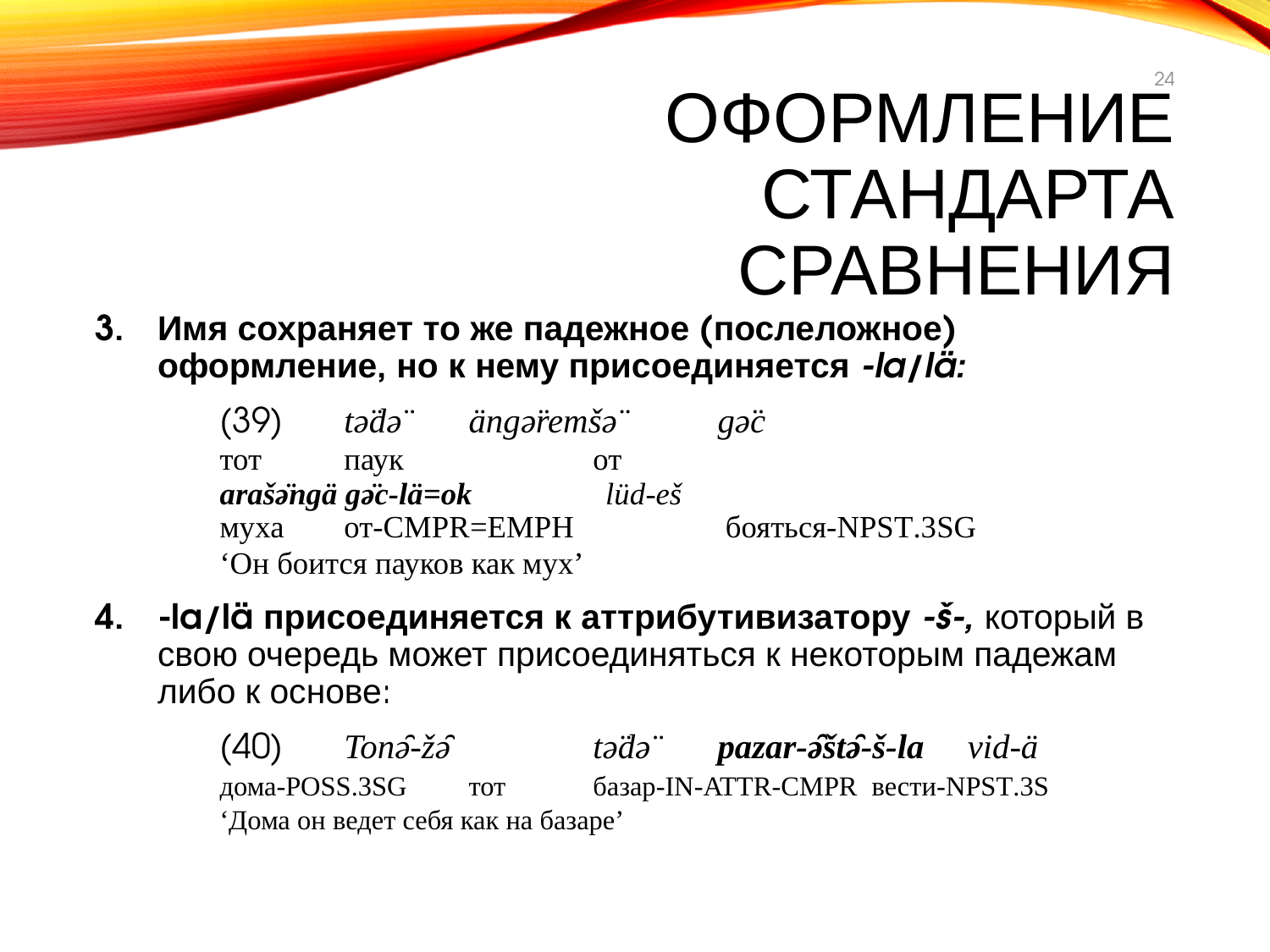

24
# Оформление стандарта сравнения
Имя сохраняет то же падежное (послеложное) оформление, но к нему присоединяется -la/lä:
	(39)	tə̈də̈ 	ängə̈remšə̈ 	gə̈c
		тот    	паук           	от
		arašə̈ngä gə̈c-lä=ok                 lüd-eš
		муха       	от-cmpr=emph     	 бояться-npst.3sg
		‘Он боится пауков как мух’
-la/lä присоединяется к аттрибутивизатору -š-, который в свою очередь может присоединяться к некоторым падежам либо к основе:
	(40)	Tonə̑-žə̑ 	  	tə̈də̈    	pazar-ə̑štə̑-š-la     vid-ä
		дома-poss.3sg 	тот 	базар-in-attr-cmpr  вести-npst.3s
		‘Дома он ведет себя как на базаре’